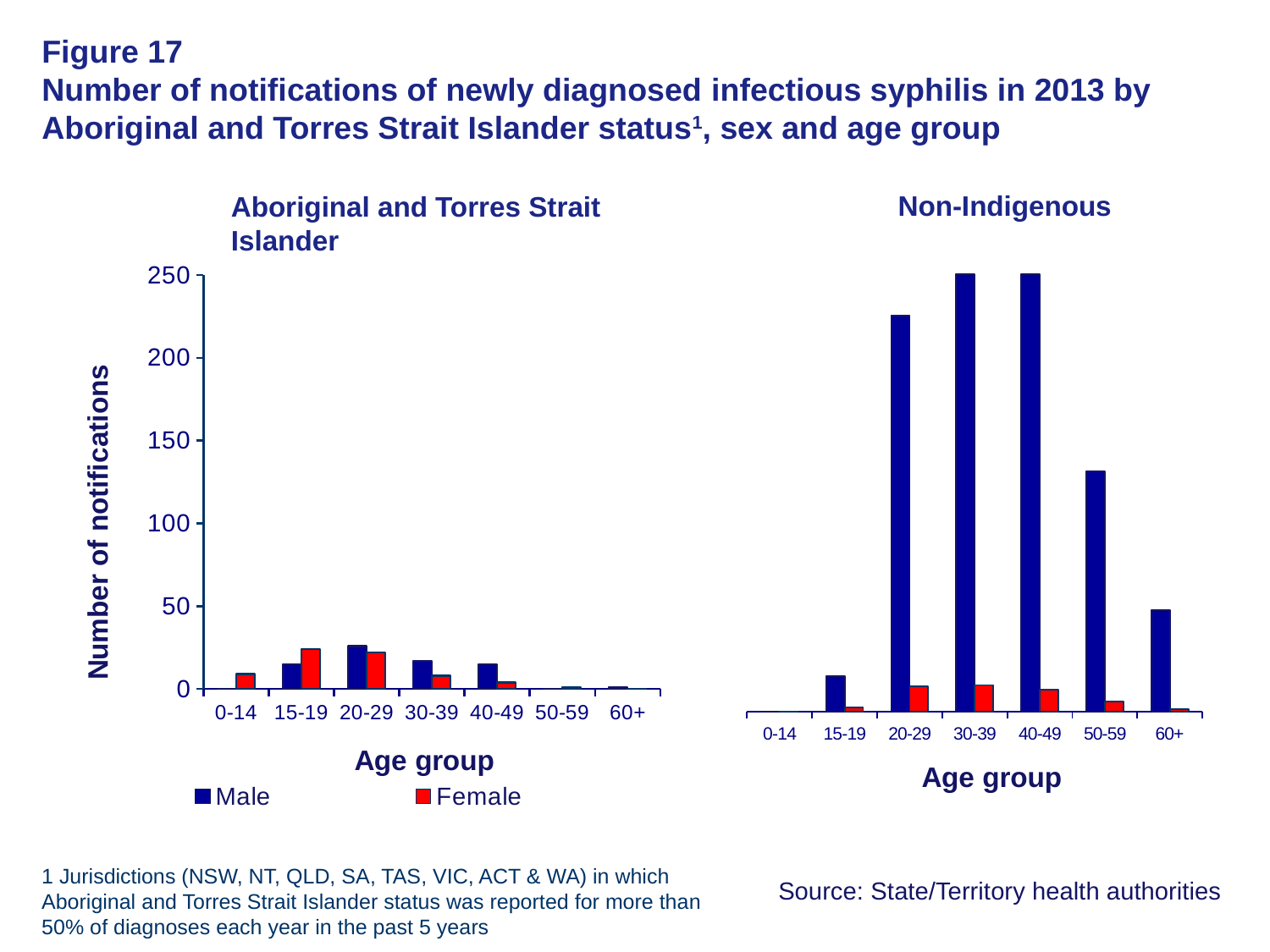

# Figure 17 Number of notifications of newly diagnosed infectious syphilis in 2013 by Aboriginal and Torres Strait Islander status1, sex and age group
Non-Indigenous
Aboriginal and Torres Strait Islander

### Chart

| Category | Male | Female |
|---|---|---|
| 0-14 | 0.0 | 9.0 |
| 15-19 | 15.0 | 24.0 |
| 20-29 | 26.0 | 22.0 |
| 30-39 | 17.0 | 8.0 |
| 40-49 | 15.0 | 4.0 |
| 50-59 | 0.0 | 1.0 |
| 60+ | 1.0 | 0.0 |

### Chart

| Category | Male | Female |
|---|---|---|
| 0-14 | 0.0 | 0.0 |
| 15-19 | 28.0 | 3.0 |
| 20-29 | 317.0 | 20.0 |
| 30-39 | 395.0 | 21.0 |
| 40-49 | 373.0 | 17.0 |
| 50-59 | 192.0 | 8.0 |
| 60+ | 81.0 | 2.0 |
1 Jurisdictions (NSW, NT, QLD, SA, TAS, VIC, ACT & WA) in which Aboriginal and Torres Strait Islander status was reported for more than 50% of diagnoses each year in the past 5 years
 Source: State/Territory health authorities